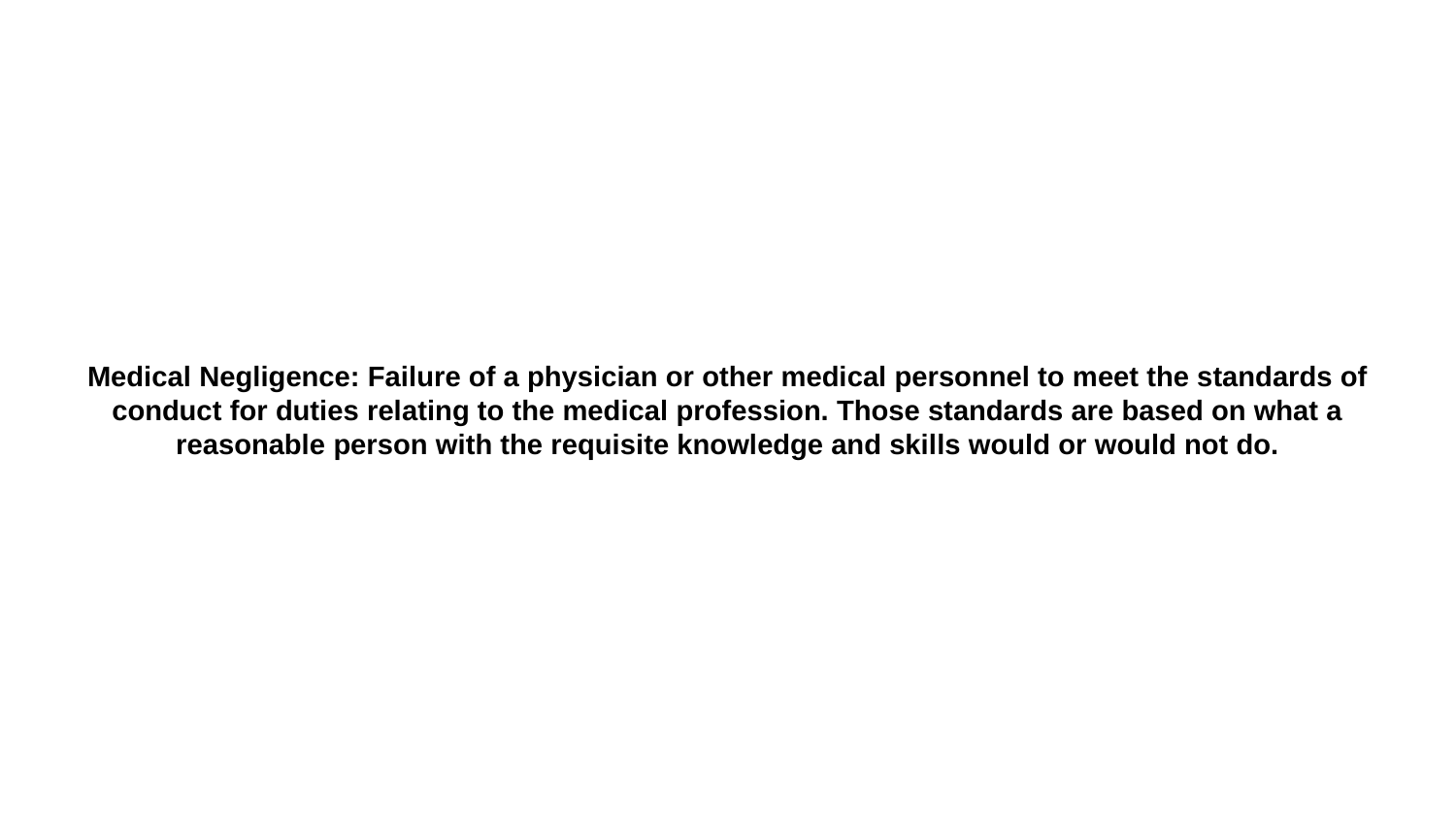

# Medical Negligence: Failure of a physician or other medical personnel to meet the standards of conduct for duties relating to the medical profession. Those standards are based on what a reasonable person with the requisite knowledge and skills would or would not do.